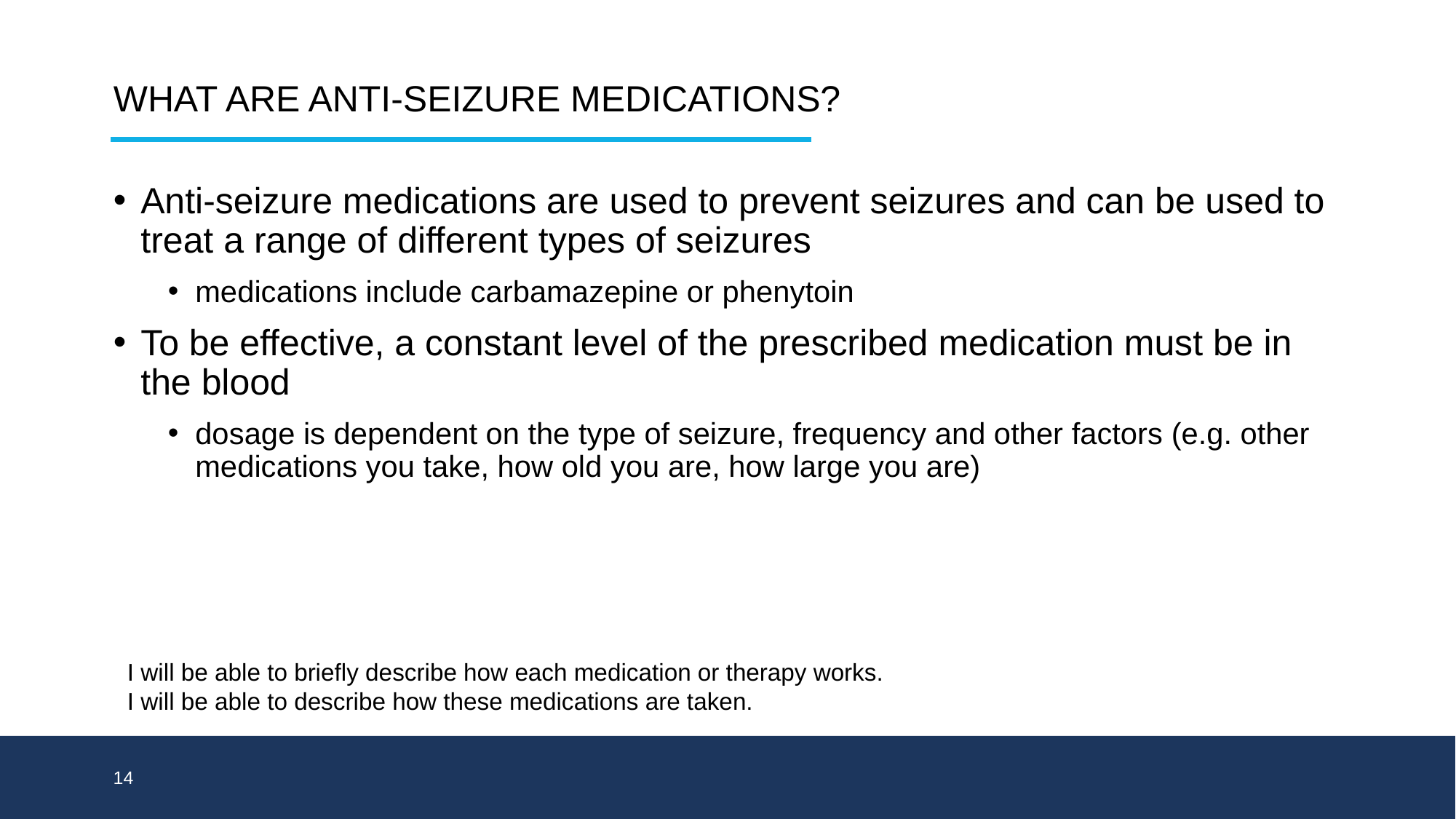

# What are Anti-Seizure Medications?
Anti-seizure medications are used to prevent seizures and can be used to treat a range of different types of seizures
medications include carbamazepine or phenytoin
To be effective, a constant level of the prescribed medication must be in the blood
dosage is dependent on the type of seizure, frequency and other factors (e.g. other medications you take, how old you are, how large you are)

I will be able to briefly describe how each medication or therapy works.
I will be able to describe how these medications are taken.